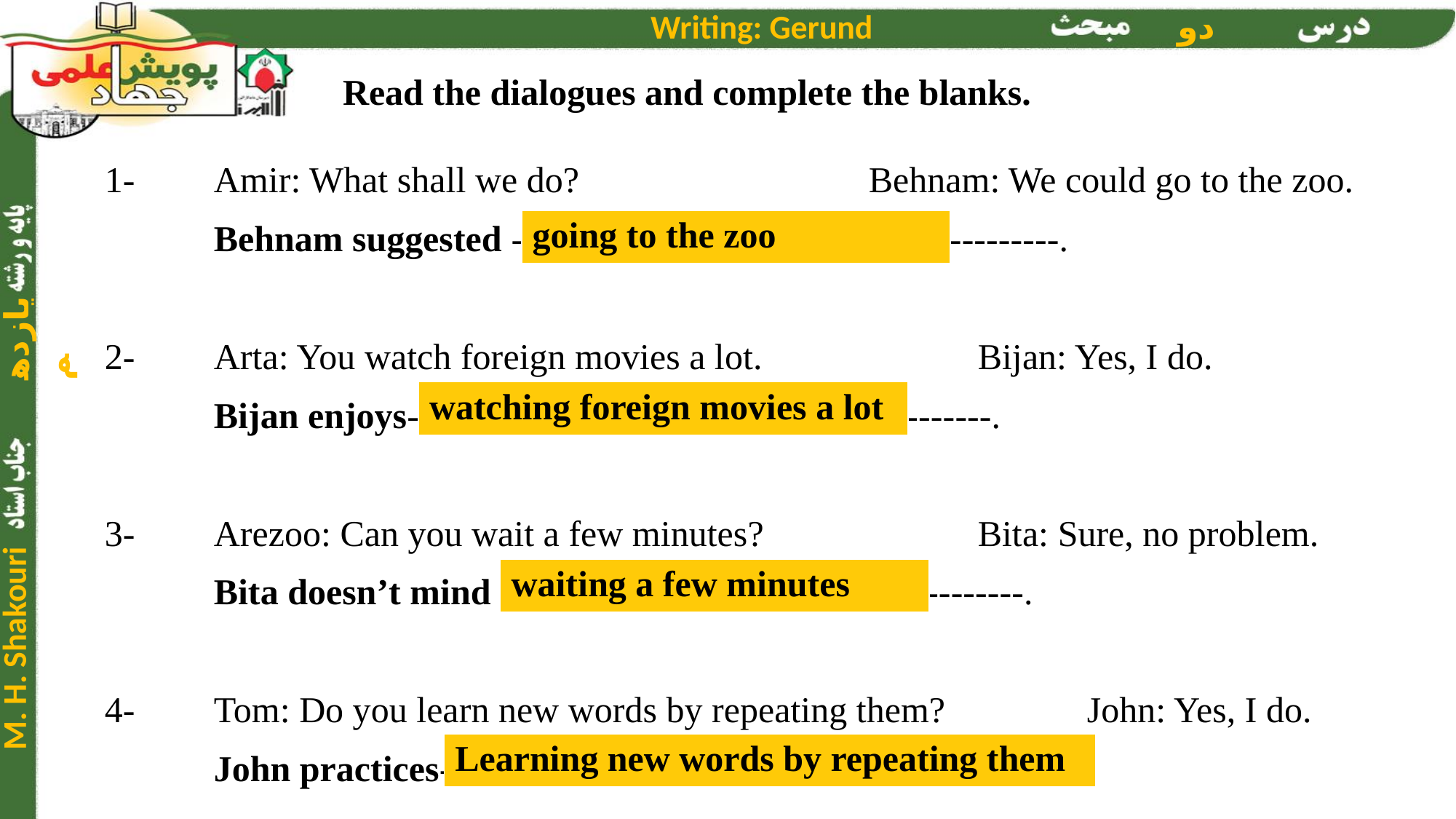

Read the dialogues and complete the blanks.
1- 	Amir: What shall we do?			Behnam: We could go to the zoo.
	Behnam suggested ---------------------------------------------.

2- 	Arta: You watch foreign movies a lot.		Bijan: Yes, I do.
	Bijan enjoys------------------------------------------------.

3- 	Arezoo: Can you wait a few minutes?		Bita: Sure, no problem.
	Bita doesn’t mind -------------------------------------------.

4- 	Tom: Do you learn new words by repeating them?		John: Yes, I do.
	John practices------------------------------------------.
| going to the zoo |
| --- |
| watching foreign movies a lot |
| --- |
| waiting a few minutes |
| --- |
| Learning new words by repeating them |
| --- |